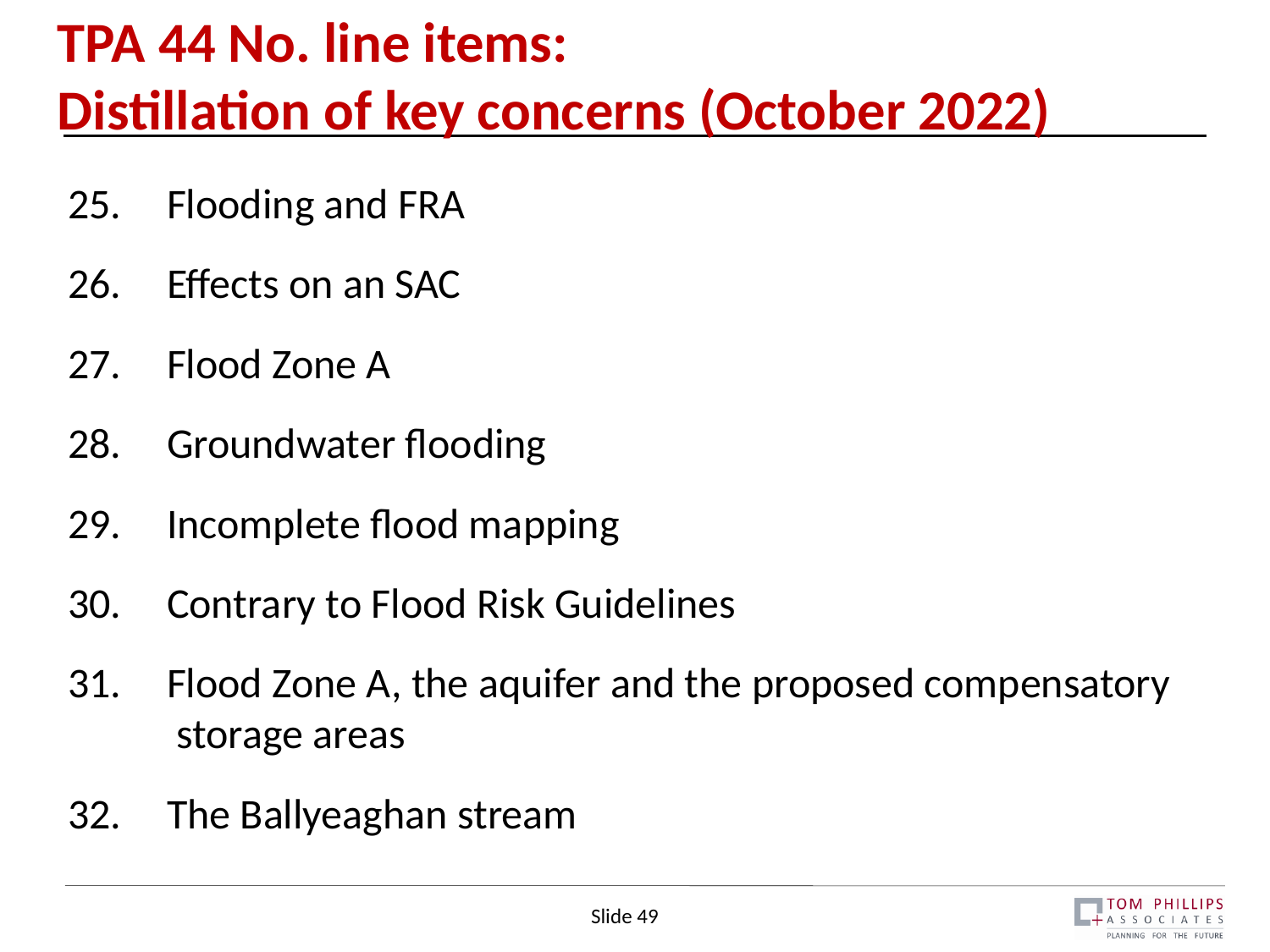

# TPA 44 No. line items: Distillation of key concerns (October 2022)
Flooding and FRA
Effects on an SAC
Flood Zone A
Groundwater flooding
Incomplete flood mapping
Contrary to Flood Risk Guidelines
Flood Zone A, the aquifer and the proposed compensatory      storage areas
The Ballyeaghan stream